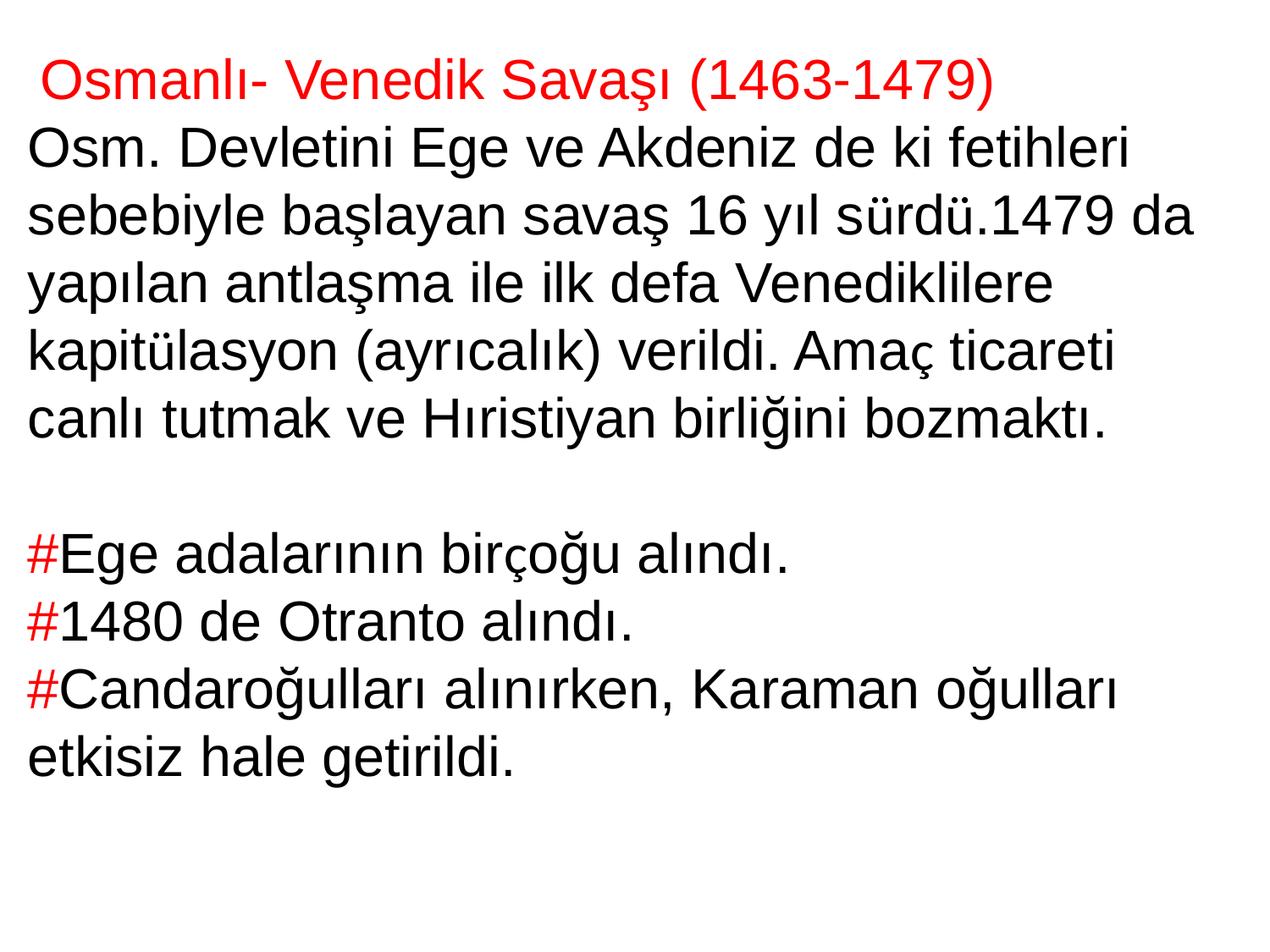

Osmanlı- Venedik Savaşı (1463-1479)
Osm. Devletini Ege ve Akdeniz de ki fetihleri sebebiyle başlayan savaş 16 yıl sürdü.1479 da yapılan antlaşma ile ilk defa Venediklilere kapitülasyon (ayrıcalık) verildi. Amaç ticareti canlı tutmak ve Hıristiyan birliğini bozmaktı.

#Ege adalarının birçoğu alındı.
#1480 de Otranto alındı.
#Candaroğulları alınırken, Karaman oğulları etkisiz hale getirildi.